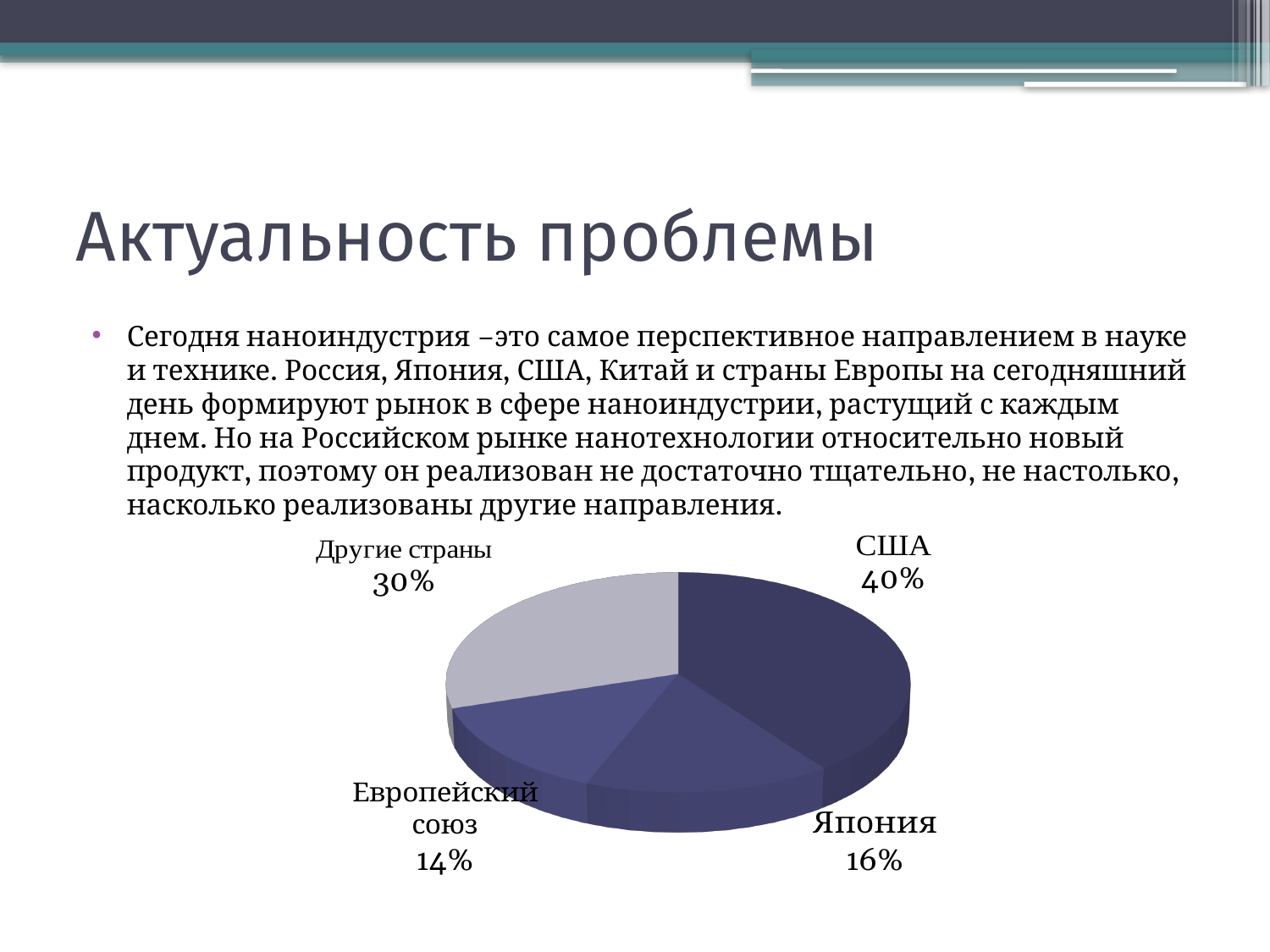

# Актуальность проблемы
Сегодня наноиндустрия −это самое перспективное направлением в науке и технике. Россия, Япония, США, Китай и страны Европы на сегодняшний день формируют рынок в сфере наноиндустрии, растущий с каждым днем. Но на Российском рынке нанотехнологии относительно новый продукт, поэтому он реализован не достаточно тщательно, не настолько, насколько реализованы другие направления.

[unsupported chart]